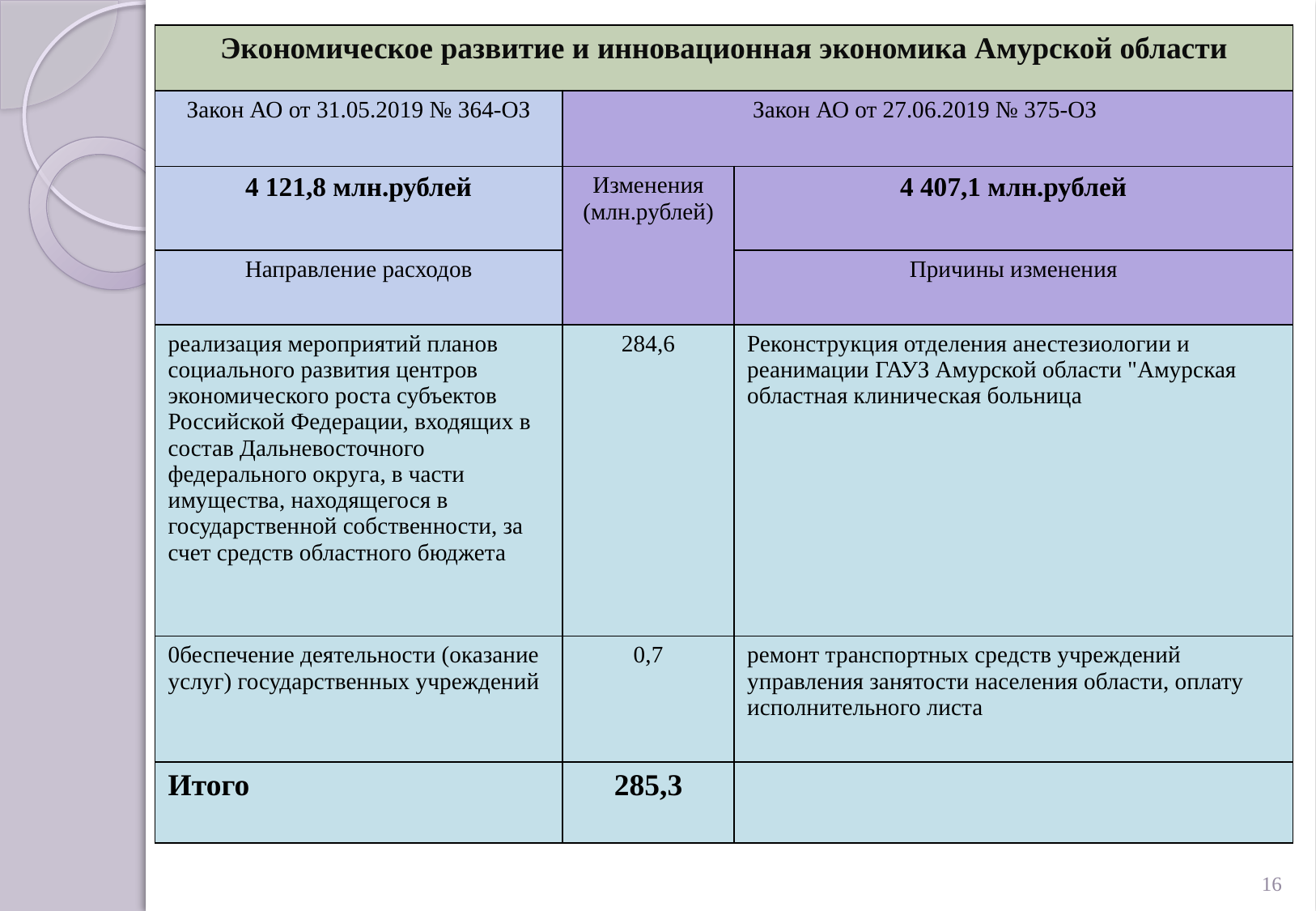

| Экономическое развитие и инновационная экономика Амурской области |  |  |
| --- | --- | --- |
| Закон АО от 31.05.2019 № 364-ОЗ | Закон АО от 27.06.2019 № 375-ОЗ |  |
| 4 121,8 млн.рублей | Изменения (млн.рублей) | 4 407,1 млн.рублей |
| Направление расходов |  | Причины изменения |
| реализация мероприятий планов социального развития центров экономического роста субъектов Российской Федерации, входящих в состав Дальневосточного федерального округа, в части имущества, находящегося в государственной собственности, за счет средств областного бюджета | 284,6 | Реконструкция отделения анестезиологии и реанимации ГАУЗ Амурской области "Амурская областная клиническая больница |
| 0беспечение деятельности (оказание услуг) государственных учреждений | 0,7 | ремонт транспортных средств учреждений управления занятости населения области, оплату исполнительного листа |
| Итого | 285,3 |  |
16